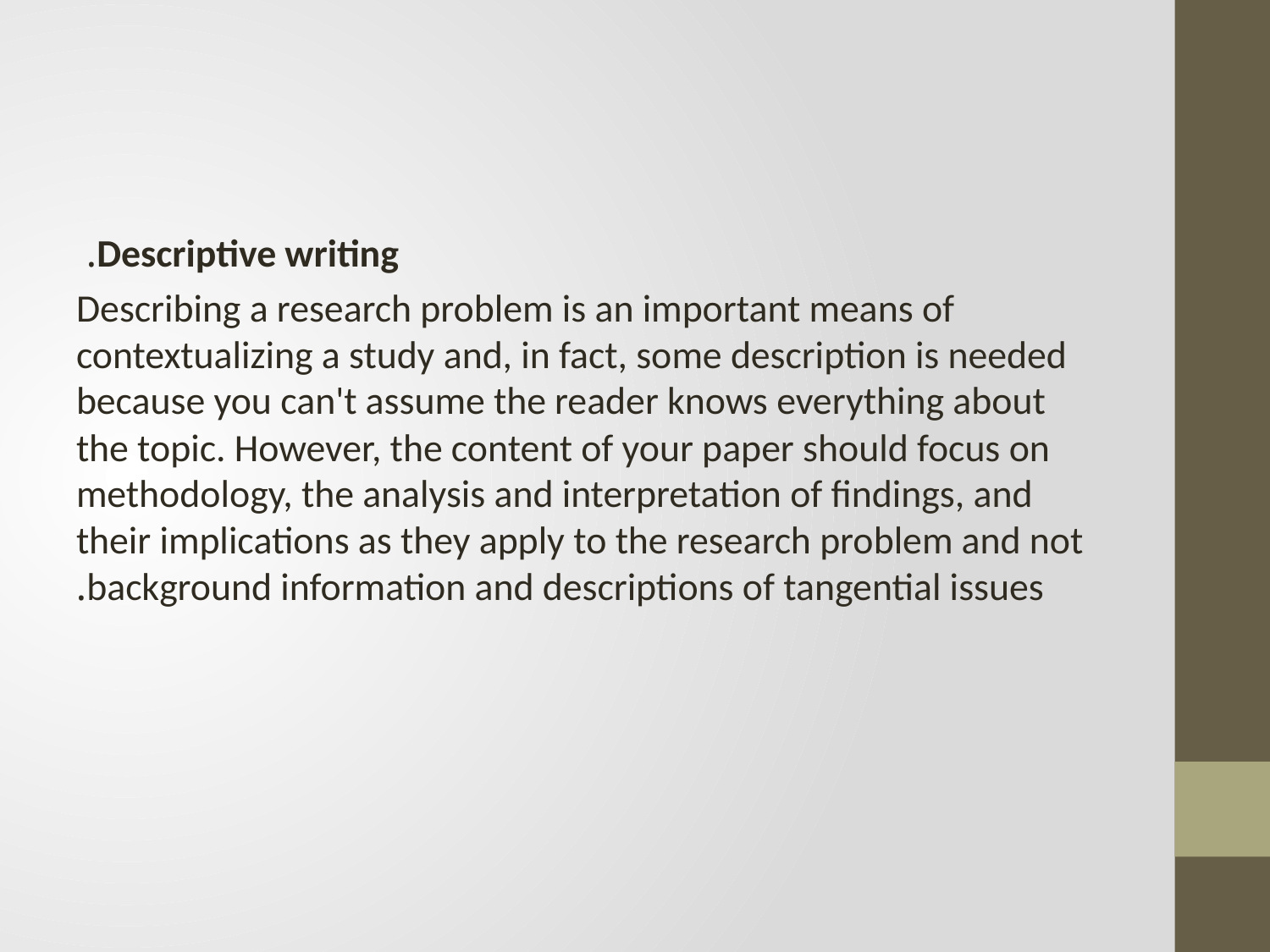

#
	Descriptive writing.
Describing a research problem is an important means of contextualizing a study and, in fact, some description is needed because you can't assume the reader knows everything about the topic. However, the content of your paper should focus on methodology, the analysis and interpretation of findings, and their implications as they apply to the research problem and not background information and descriptions of tangential issues.